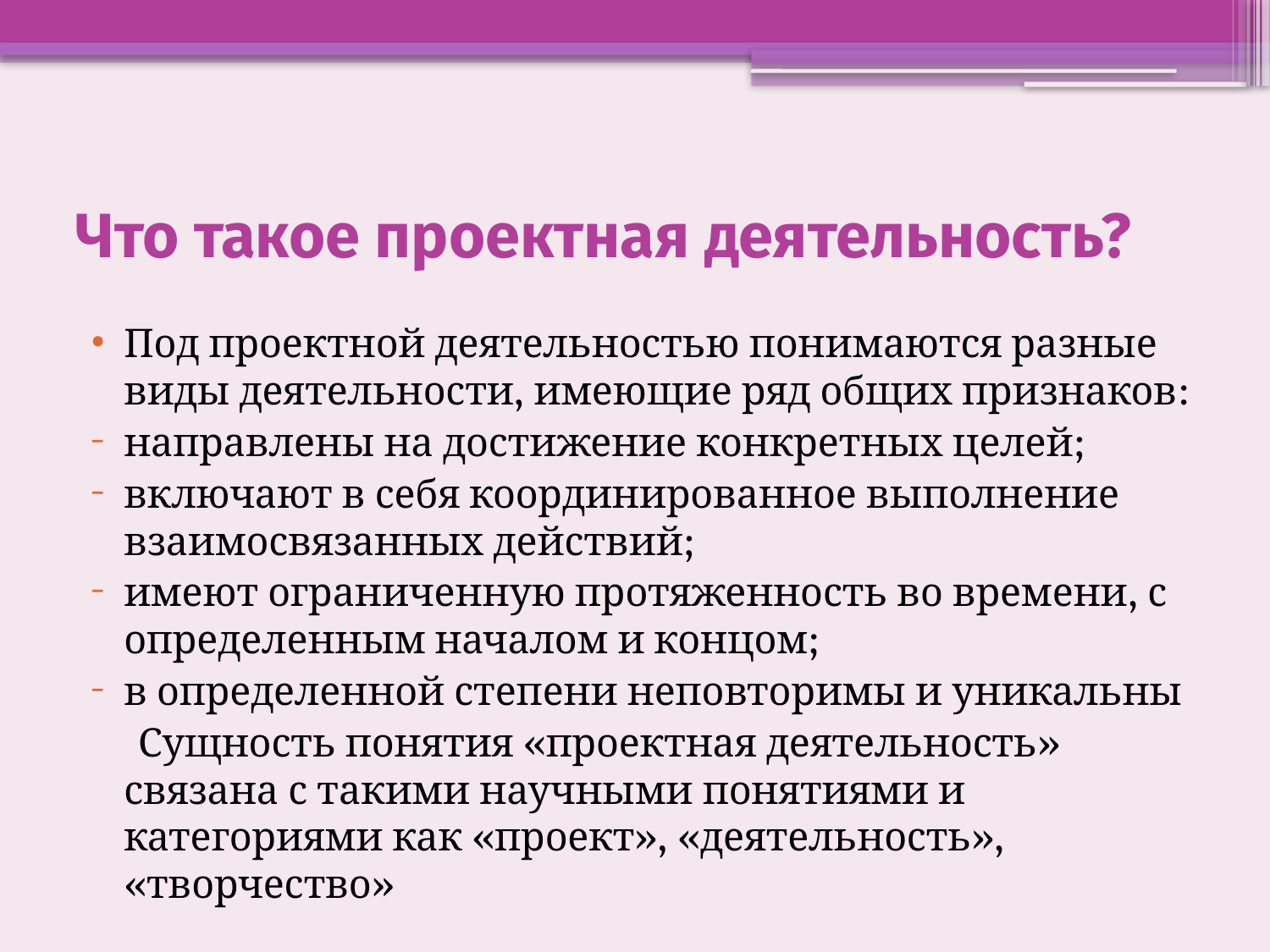

# Что такое проектная деятельность?
Под проектной деятельностью понимаются разные виды деятельности, имеющие ряд общих признаков:
направлены на достижение конкретных целей;
включают в себя координированное выполнение взаимосвязанных действий;
имеют ограниченную протяженность во времени, с определенным началом и концом;
в определенной степени неповторимы и уникальны
     Сущность понятия «проектная деятельность» связана с такими научными понятиями и категориями как «проект», «деятельность», «творчество»